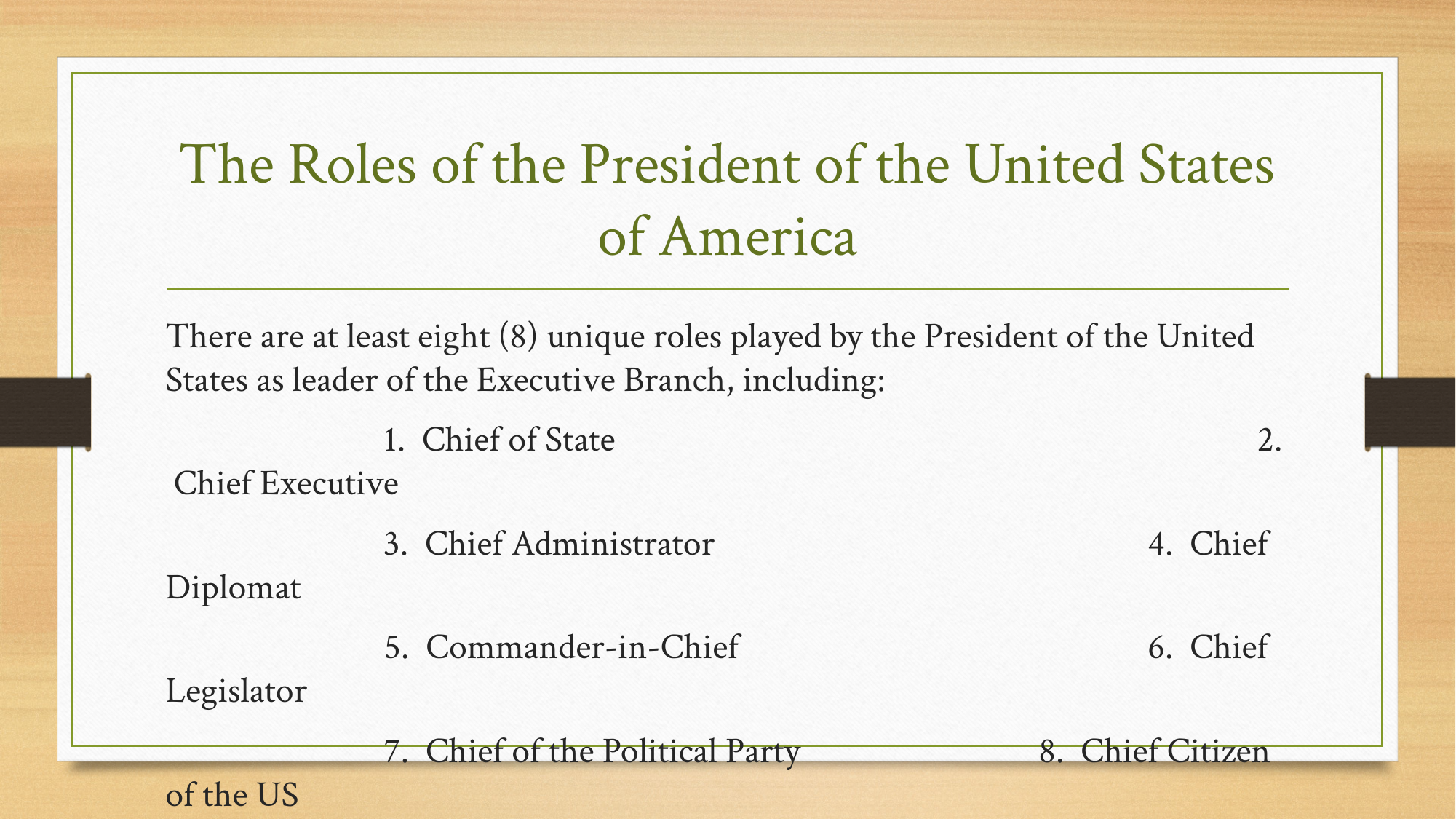

# The Roles of the President of the United States of America
There are at least eight (8) unique roles played by the President of the United States as leader of the Executive Branch, including:
		1.  Chief of State						2.  Chief Executive
		3.  Chief Administrator				4.  Chief Diplomat
		5.  Commander-in-Chief				6.  Chief Legislator
		7.  Chief of the Political Party			8.  Chief Citizen of the US